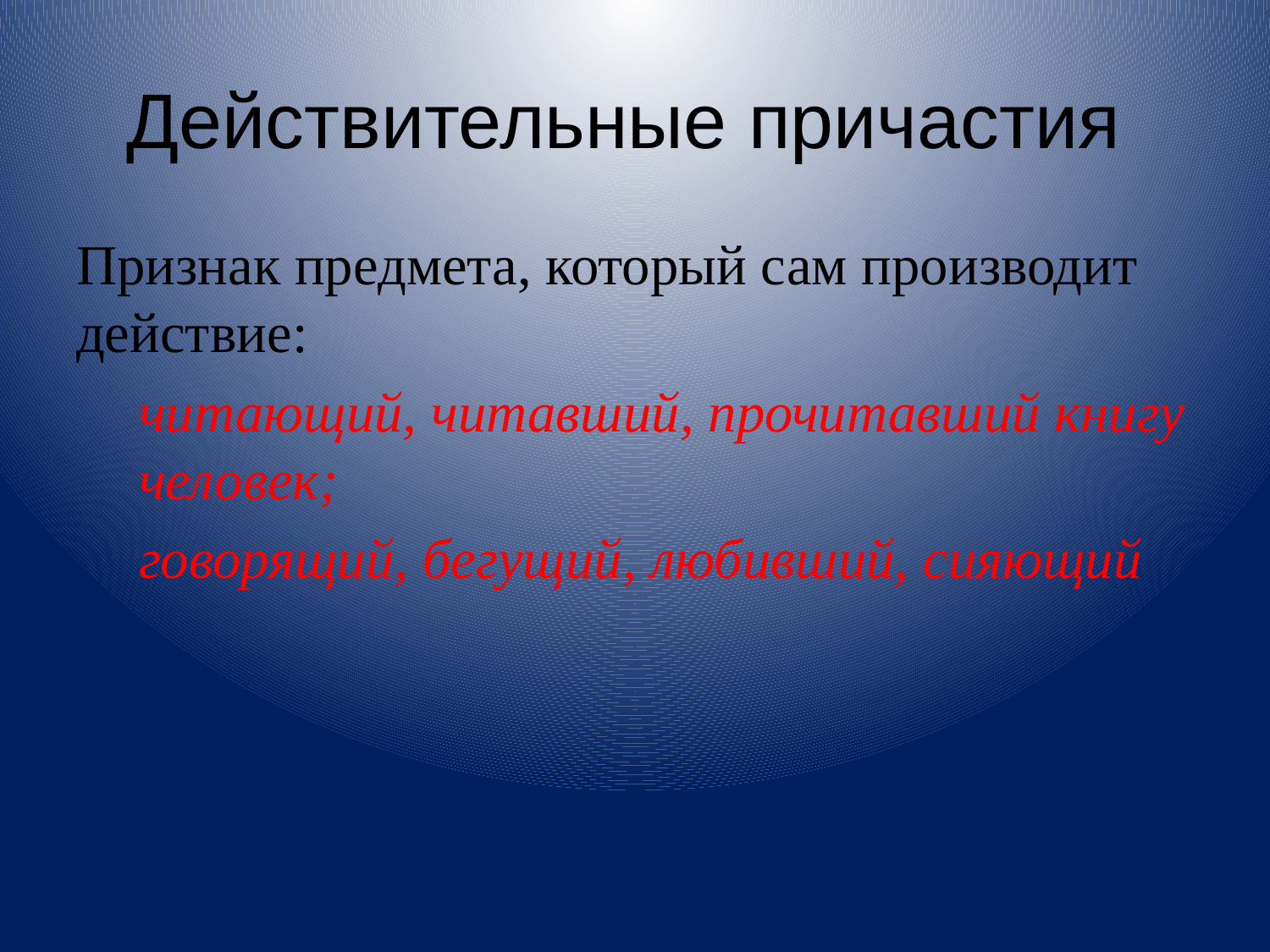

# Действительные причастия
Признак предмета, который сам производит действие:
читающий, читавший, прочитавший книгу человек;
говорящий, бегущий, любивший, сияющий